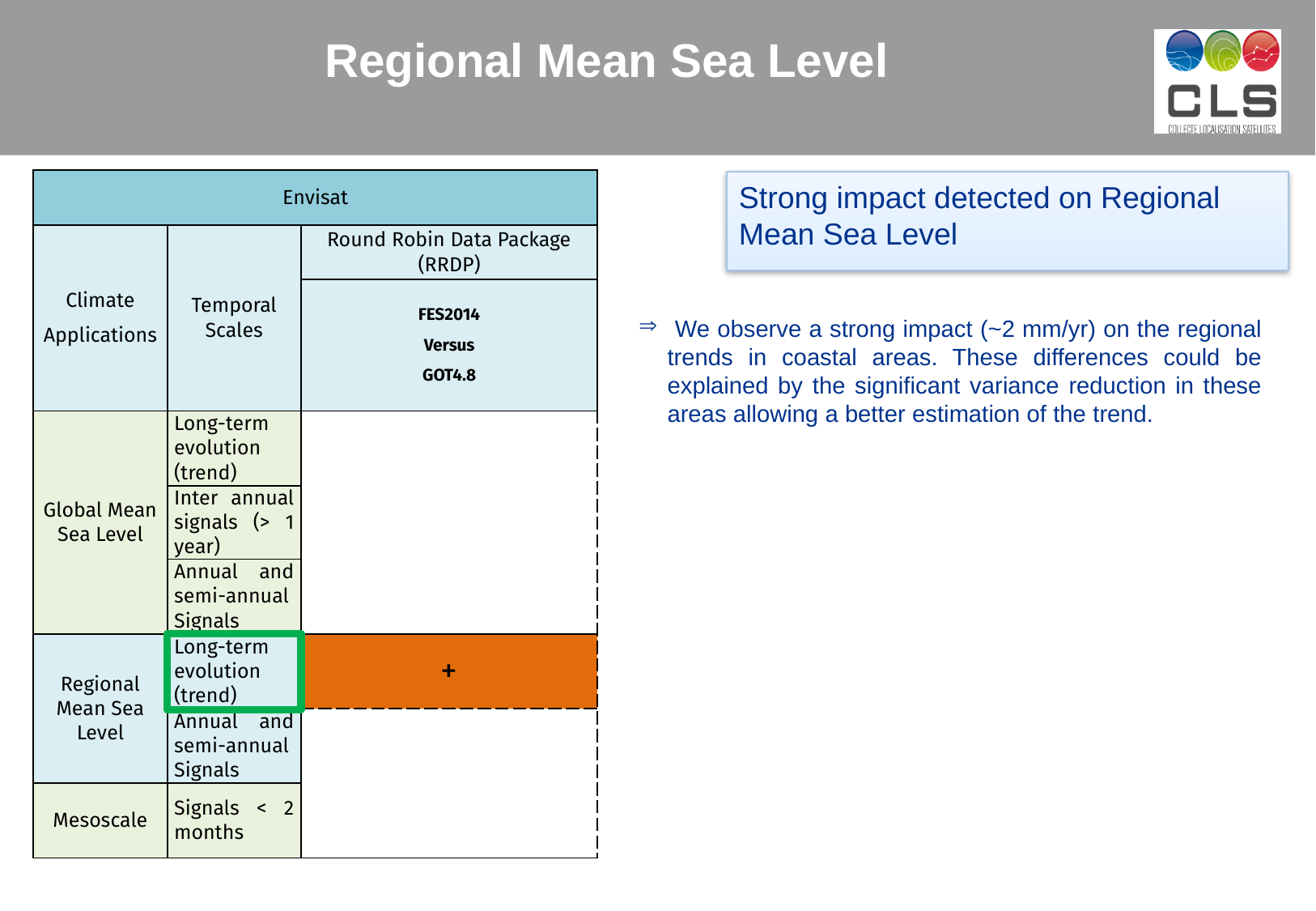

Regional Mean Sea Level
| Envisat |  |  |
| --- | --- | --- |
| Climate Applications | Temporal Scales | Round Robin Data Package (RRDP) |
|  |  | FES2014 Versus GOT4.8 |
| Global Mean Sea Level | Long-term evolution (trend) |  |
|  | Inter annual signals (> 1 year) |  |
|  | Annual and semi-annual Signals |  |
| Regional Mean Sea Level | Long-term evolution (trend) | + |
|  | Annual and semi-annual Signals |  |
| Mesoscale | Signals < 2 months |  |
Strong impact detected on Regional Mean Sea Level

 We observe a strong impact (~2 mm/yr) on the regional trends in coastal areas. These differences could be explained by the significant variance reduction in these areas allowing a better estimation of the trend.